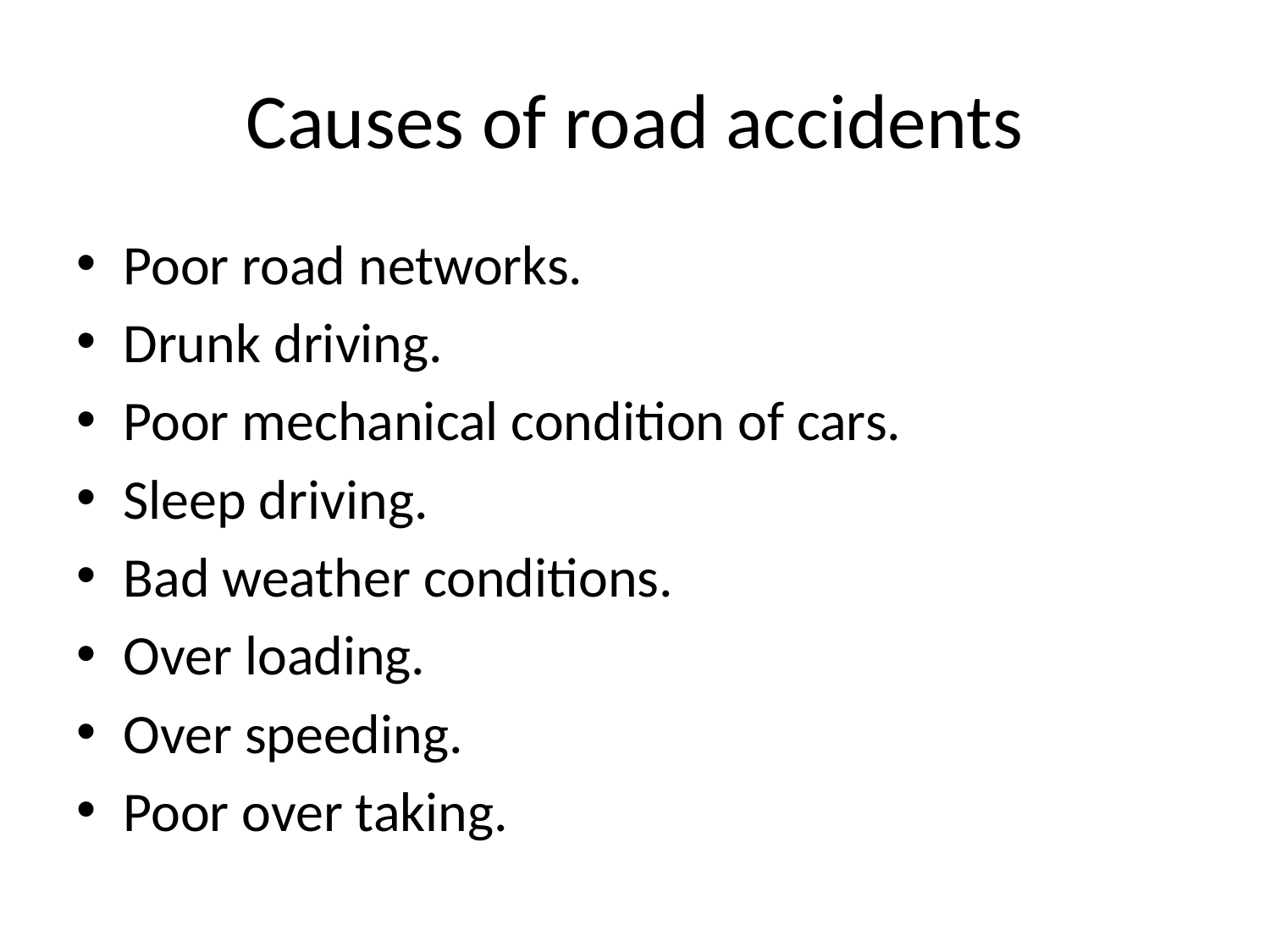

# Causes of road accidents
Poor road networks.
Drunk driving.
Poor mechanical condition of cars.
Sleep driving.
Bad weather conditions.
Over loading.
Over speeding.
Poor over taking.